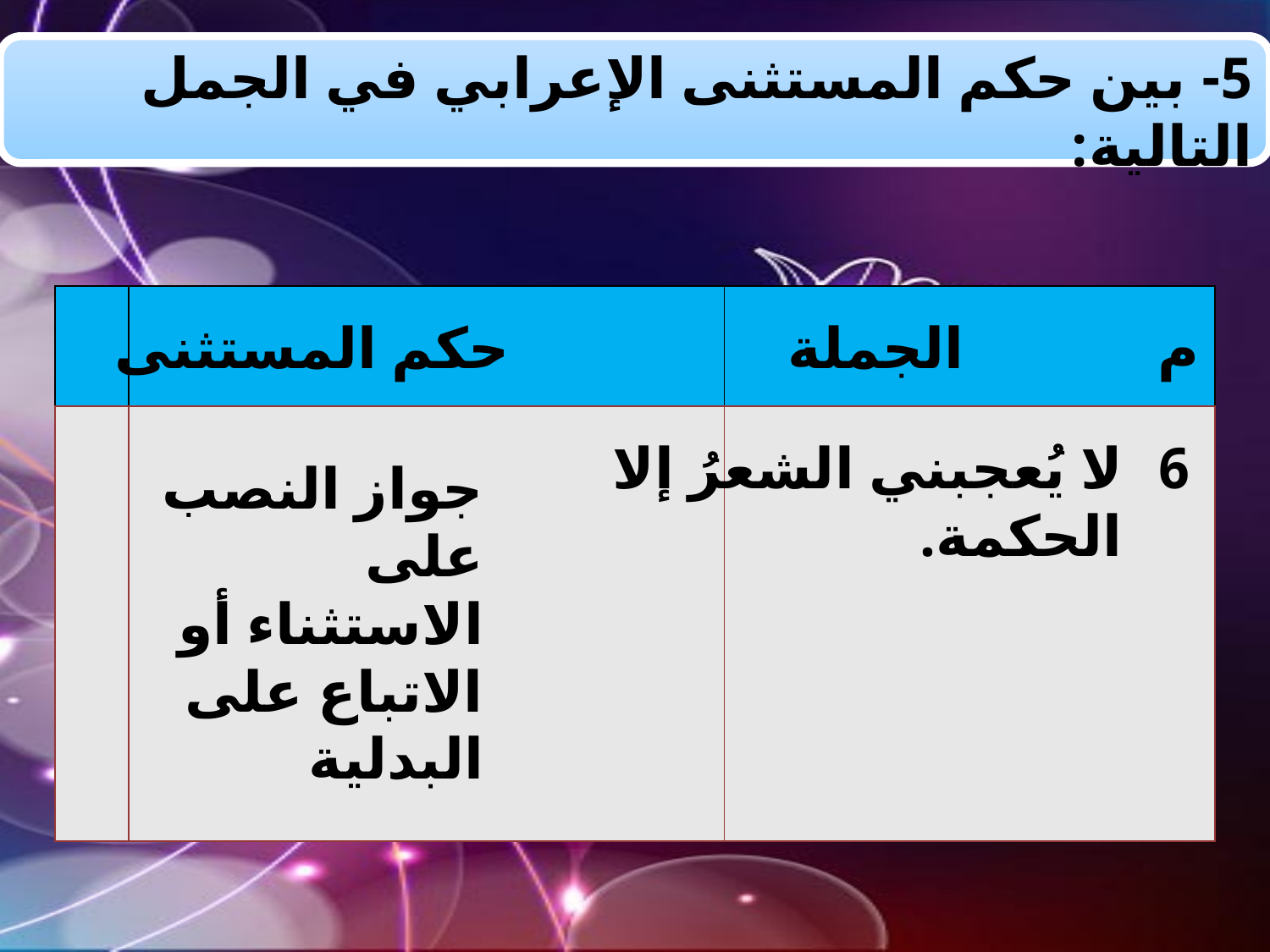

5- بين حكم المستثنى الإعرابي في الجمل التالية:
|  |  |  |
| --- | --- | --- |
|  |  |  |
حكم المستثنى
الجملة
م
لا يُعجبني الشعرُ إلا الحكمة.
6
جواز النصب على الاستثناء أو الاتباع على البدلية